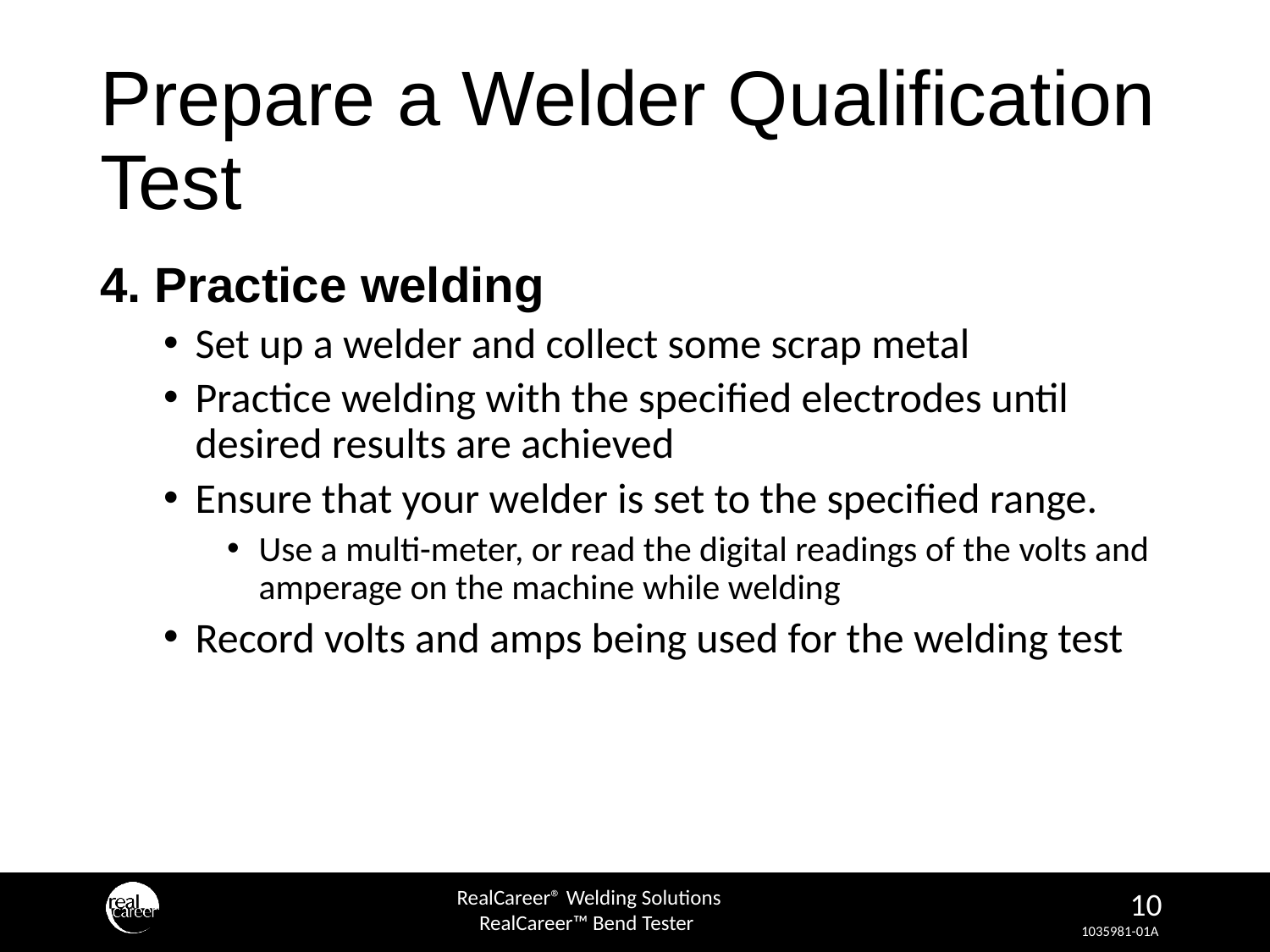

# Prepare a Welder Qualification Test
4. Practice welding
Set up a welder and collect some scrap metal
Practice welding with the specified electrodes until desired results are achieved
Ensure that your welder is set to the specified range.
Use a multi-meter, or read the digital readings of the volts and amperage on the machine while welding
Record volts and amps being used for the welding test